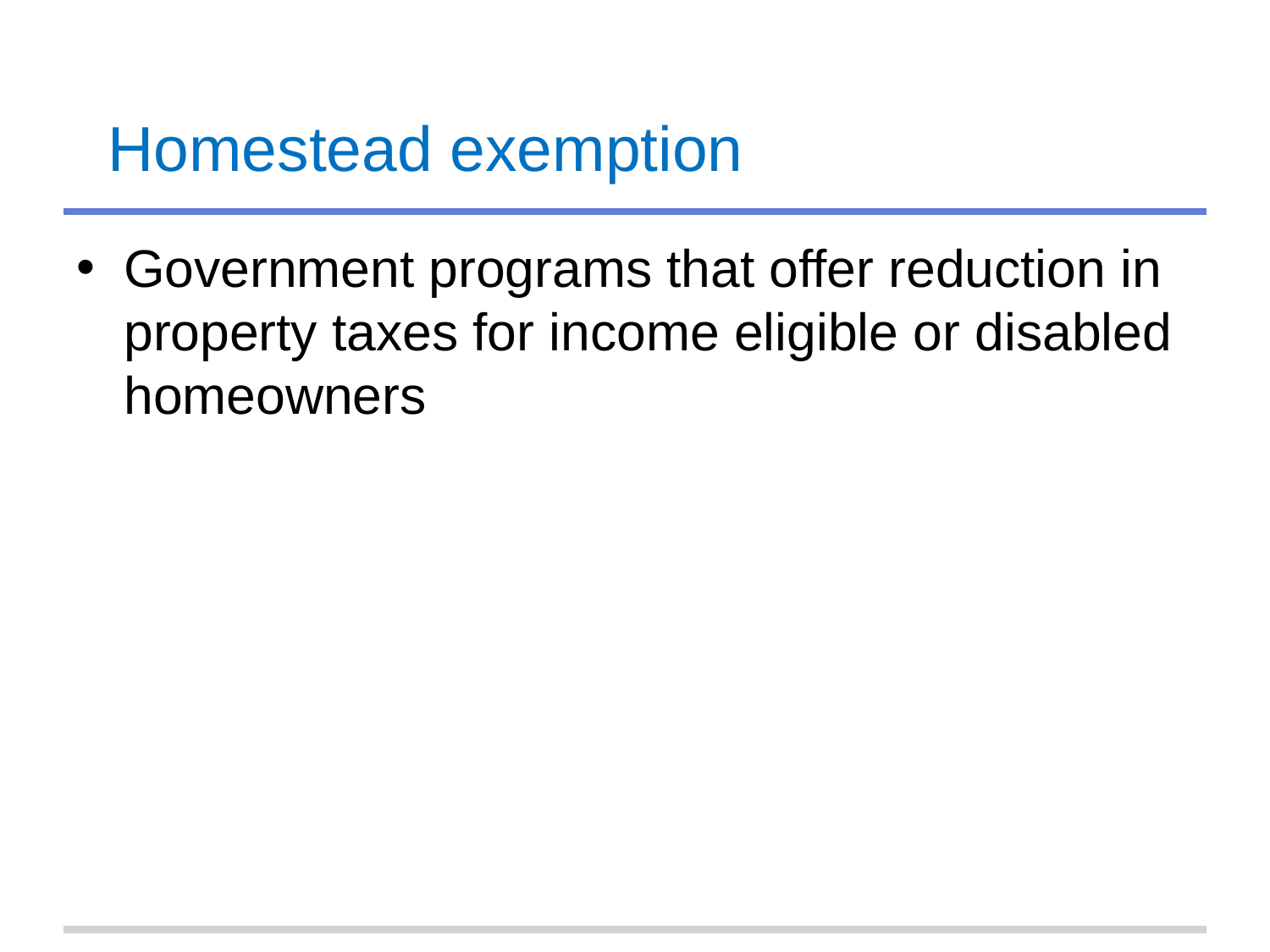

# Homestead exemption
Government programs that offer reduction in property taxes for income eligible or disabled homeowners